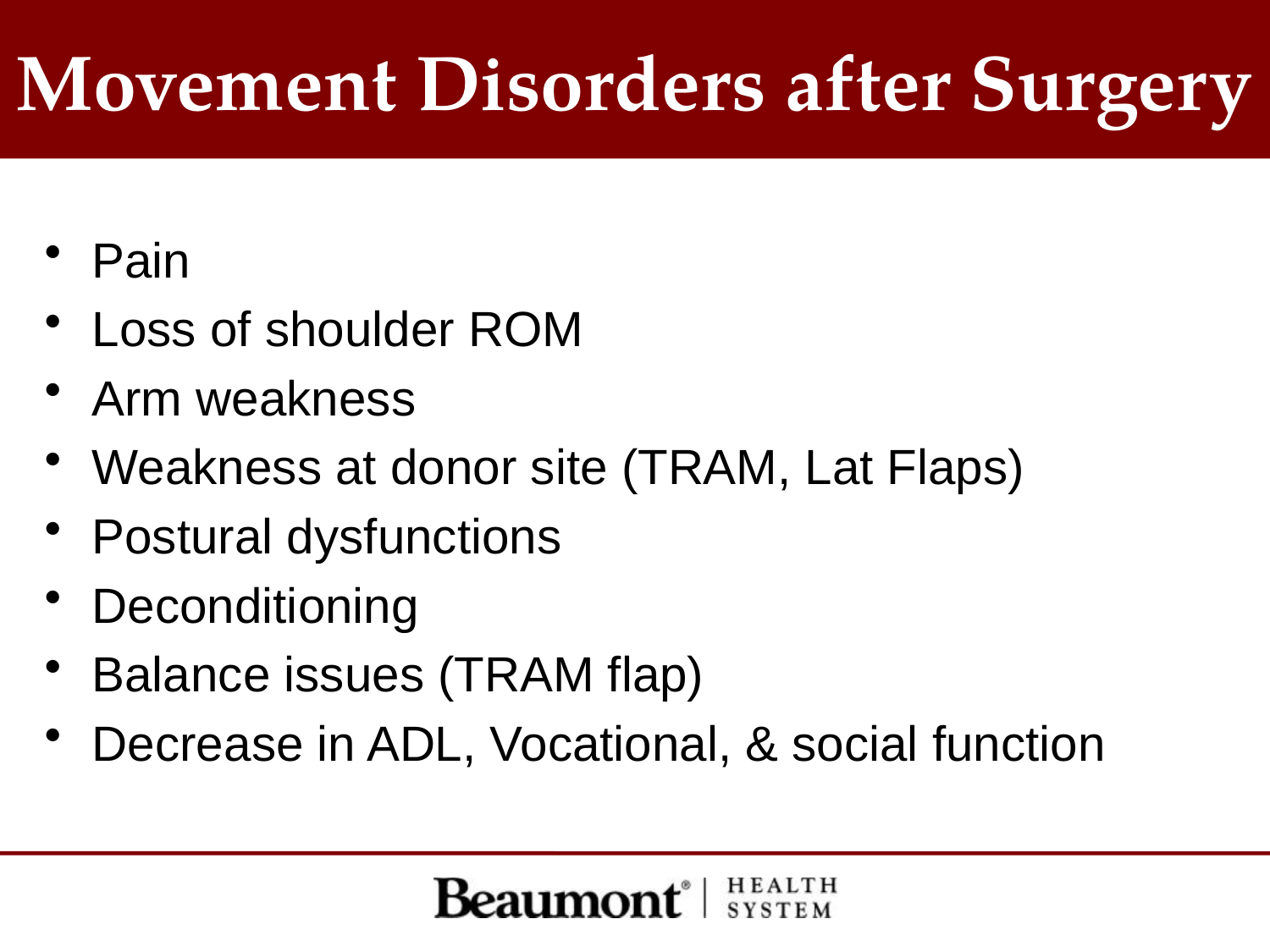

# Movement Disorders after Surgery
Pain
Loss of shoulder ROM
Arm weakness
Weakness at donor site (TRAM, Lat Flaps)
Postural dysfunctions
Deconditioning
Balance issues (TRAM flap)
Decrease in ADL, Vocational, & social function